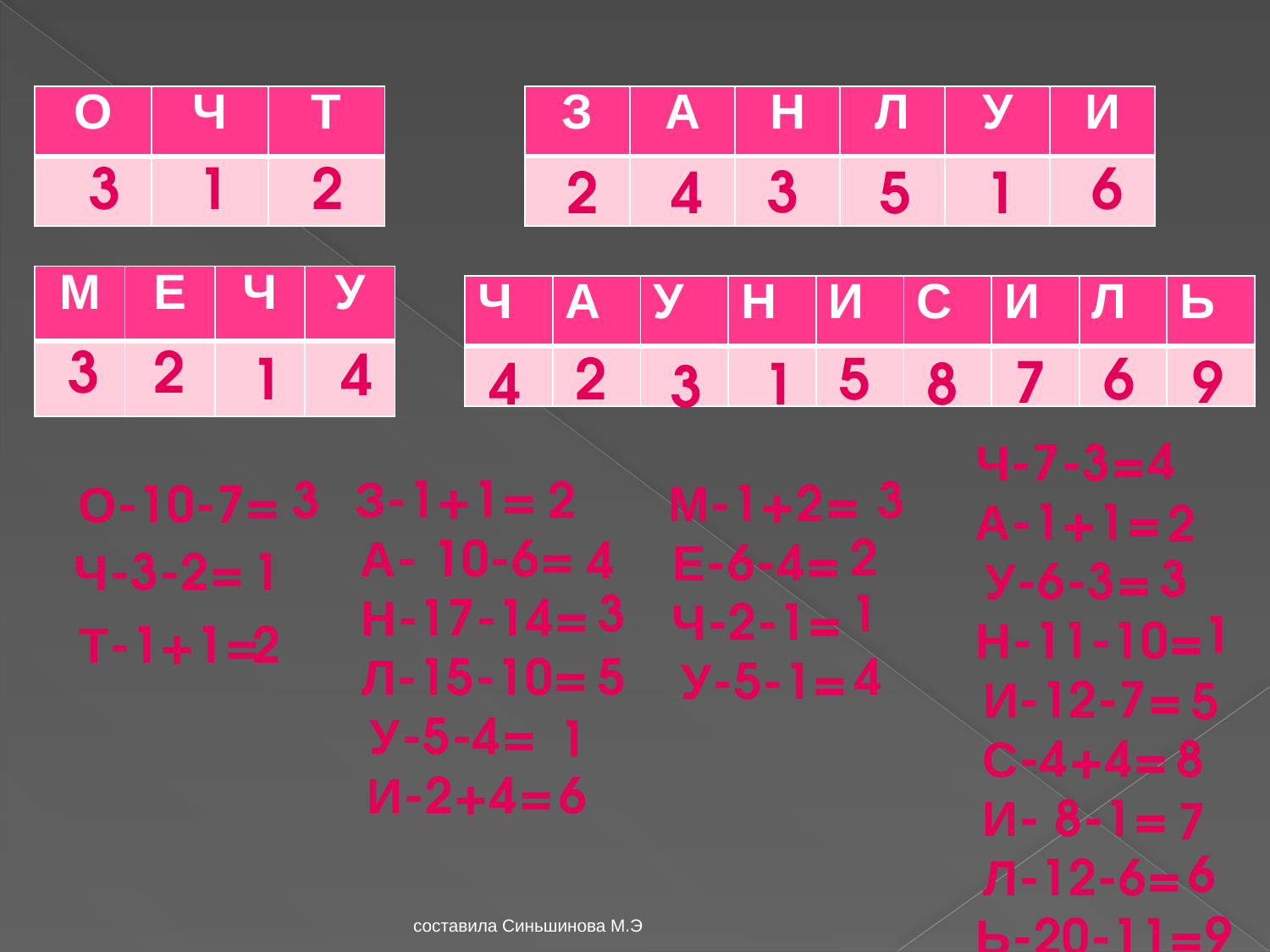

| О | Ч | Т |
| --- | --- | --- |
|  |  |  |
| З | А | Н | Л | У | И |
| --- | --- | --- | --- | --- | --- |
|  |  |  |  |  |  |
6
3
1
2
3
2
4
5
1
| М | Е | Ч | У |
| --- | --- | --- | --- |
|  |  |  |  |
| Ч | А | У | Н | И | С | И | Л | Ь |
| --- | --- | --- | --- | --- | --- | --- | --- | --- |
|  |  |  |  |  |  |  |  |  |
2
3
4
5
1
2
6
9
7
8
1
4
3
4
Ч-7-3=
А-1+1=
У-6-3=
Н-11-10=
И-12-7=
С-4+4=
И- 8-1=
Л-12-6=
Ь-20-11=
3
З-1+1=
А- 10-6=
 Н-17-14=
 Л-15-10=
  У-5-4=
  И-2+4=
2
3
М-1+2=
Е-6-4=
Ч-2-1=
У-5-1=
О-10-7=
2
2
4
Ч-3-2=
1
3
1
3
1
Т-1+1=
2
4
5
5
1
8
6
7
6
9
составила Синьшинова М.Э